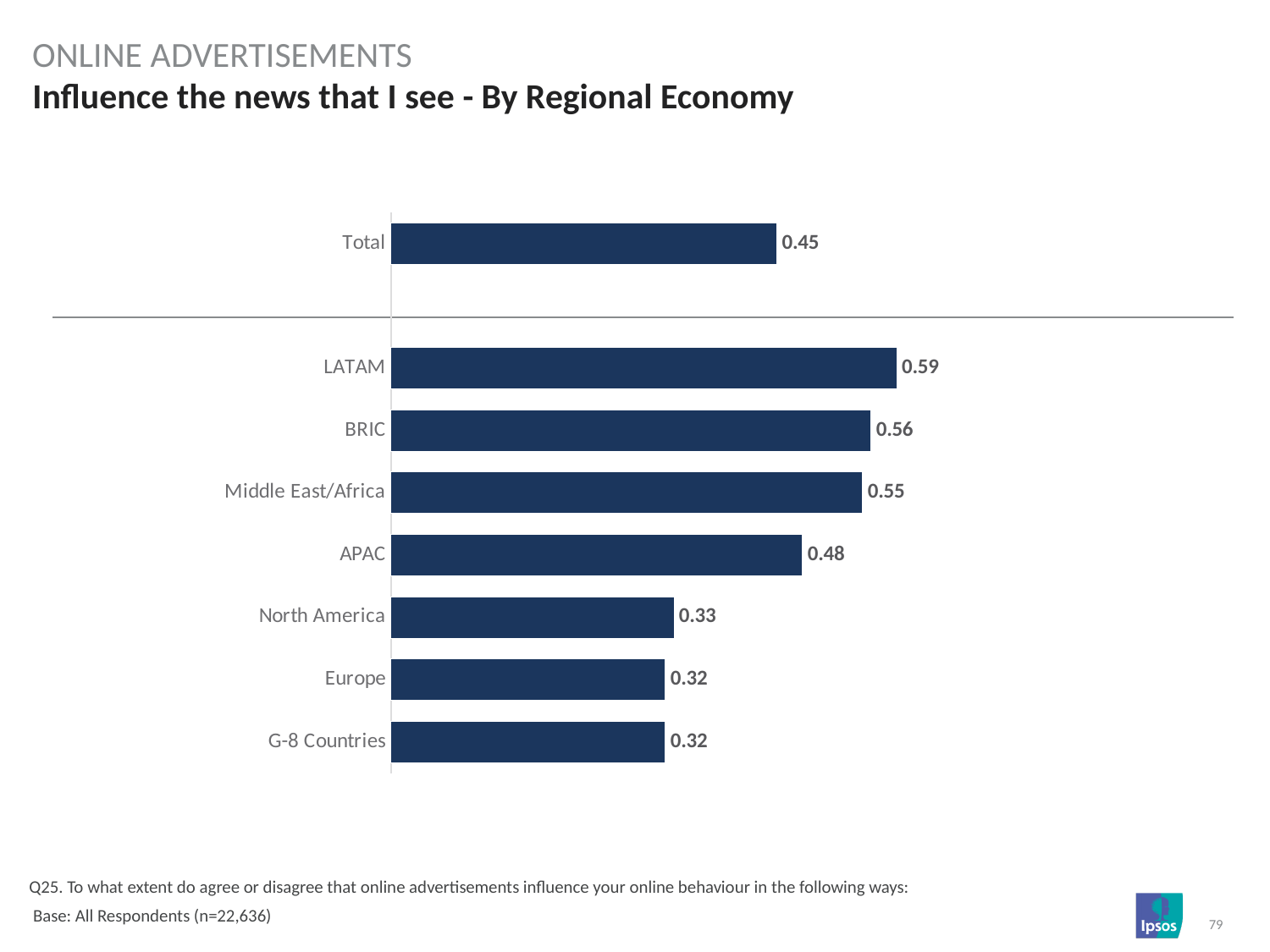

online advertisements
# Influence the news that I see - By Regional Economy

### Chart

| Category | Column1 |
|---|---|
| Total | 0.45 |
|  | None |
| LATAM | 0.59 |
| BRIC | 0.56 |
| Middle East/Africa | 0.55 |
| APAC | 0.48 |
| North America | 0.33 |
| Europe | 0.32 |
| G-8 Countries | 0.32 |
Q25. To what extent do agree or disagree that online advertisements influence your online behaviour in the following ways:
 Base: All Respondents (n=22,636)